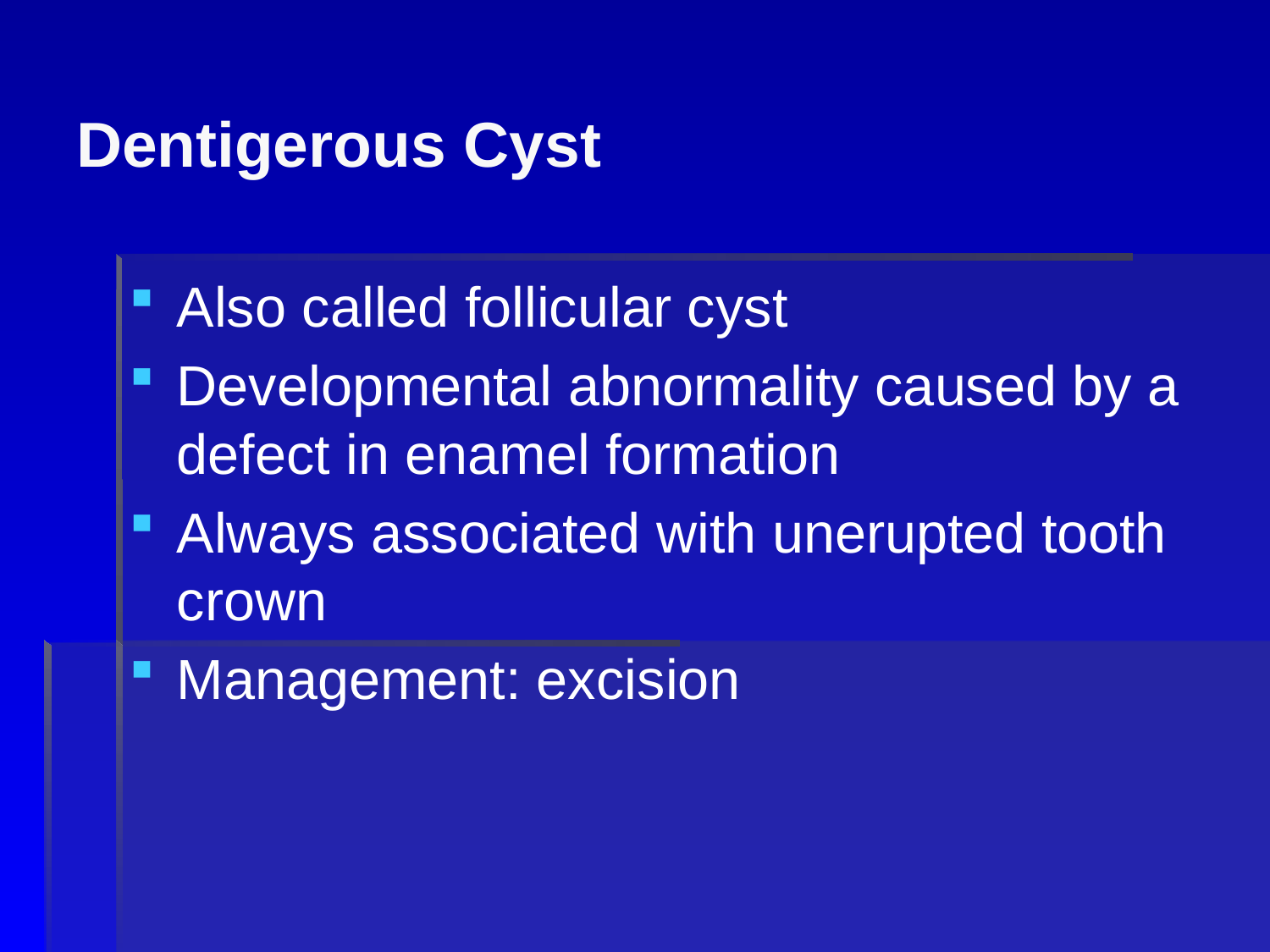

# Dentigerous Cyst
Also called follicular cyst
Developmental abnormality caused by a defect in enamel formation
Always associated with unerupted tooth crown
Management: excision